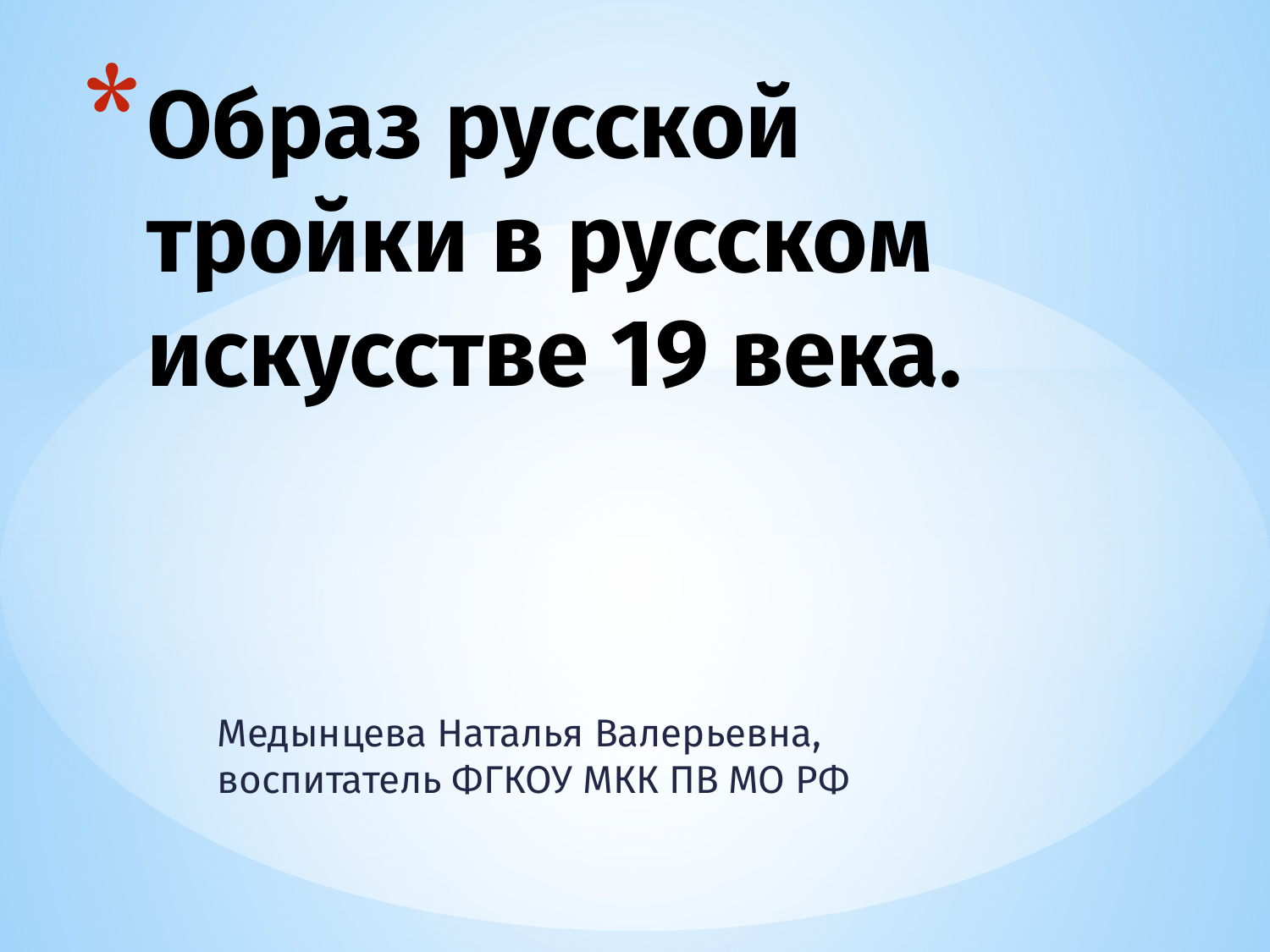

# Образ русской тройки в русском искусстве 19 века.
Медынцева Наталья Валерьевна, воспитатель ФГКОУ МКК ПВ МО РФ